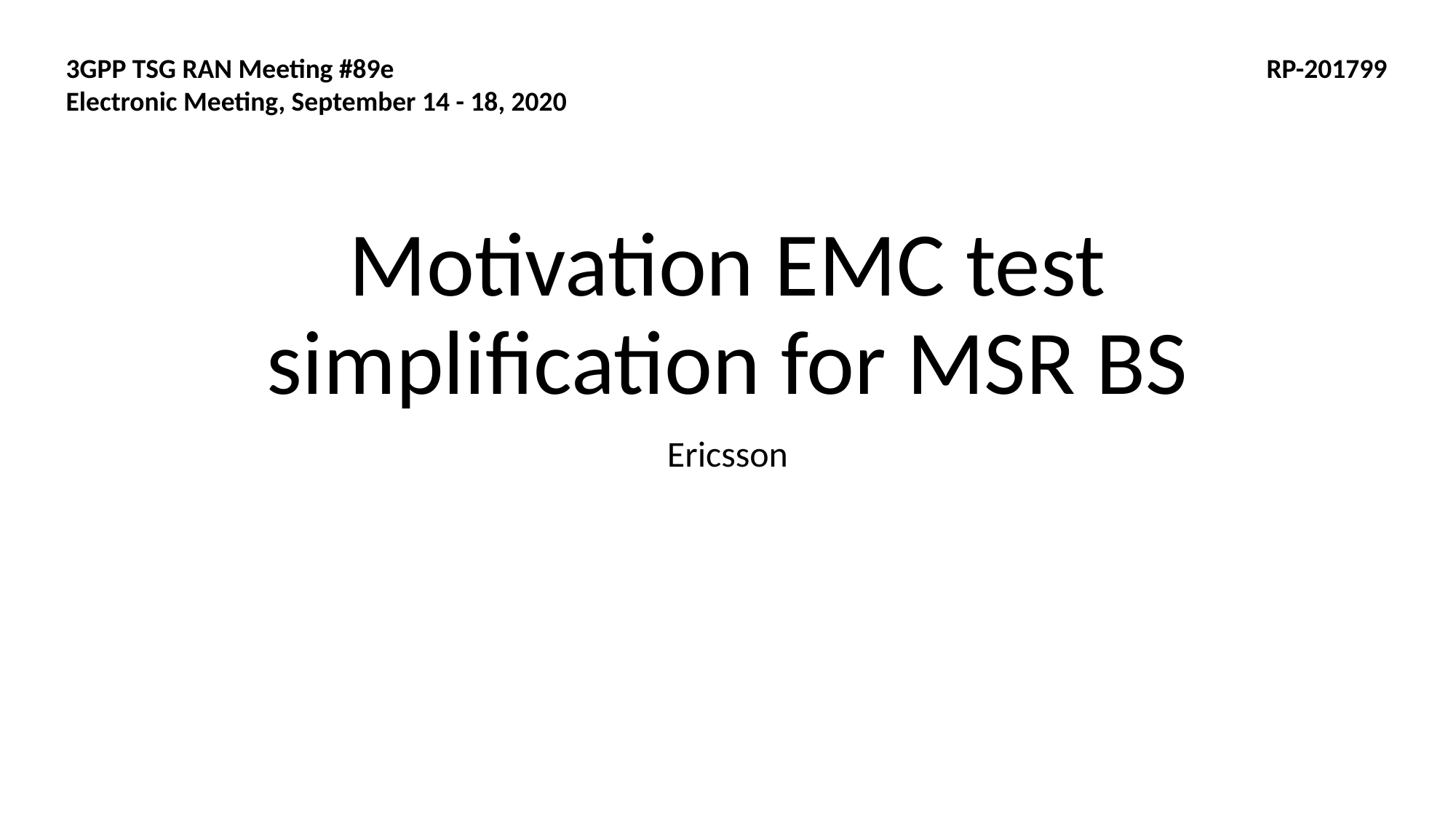

3GPP TSG RAN Meeting #89e								RP-201799
Electronic Meeting, September 14 - 18, 2020
# Motivation EMC test simplification for MSR BS
Ericsson